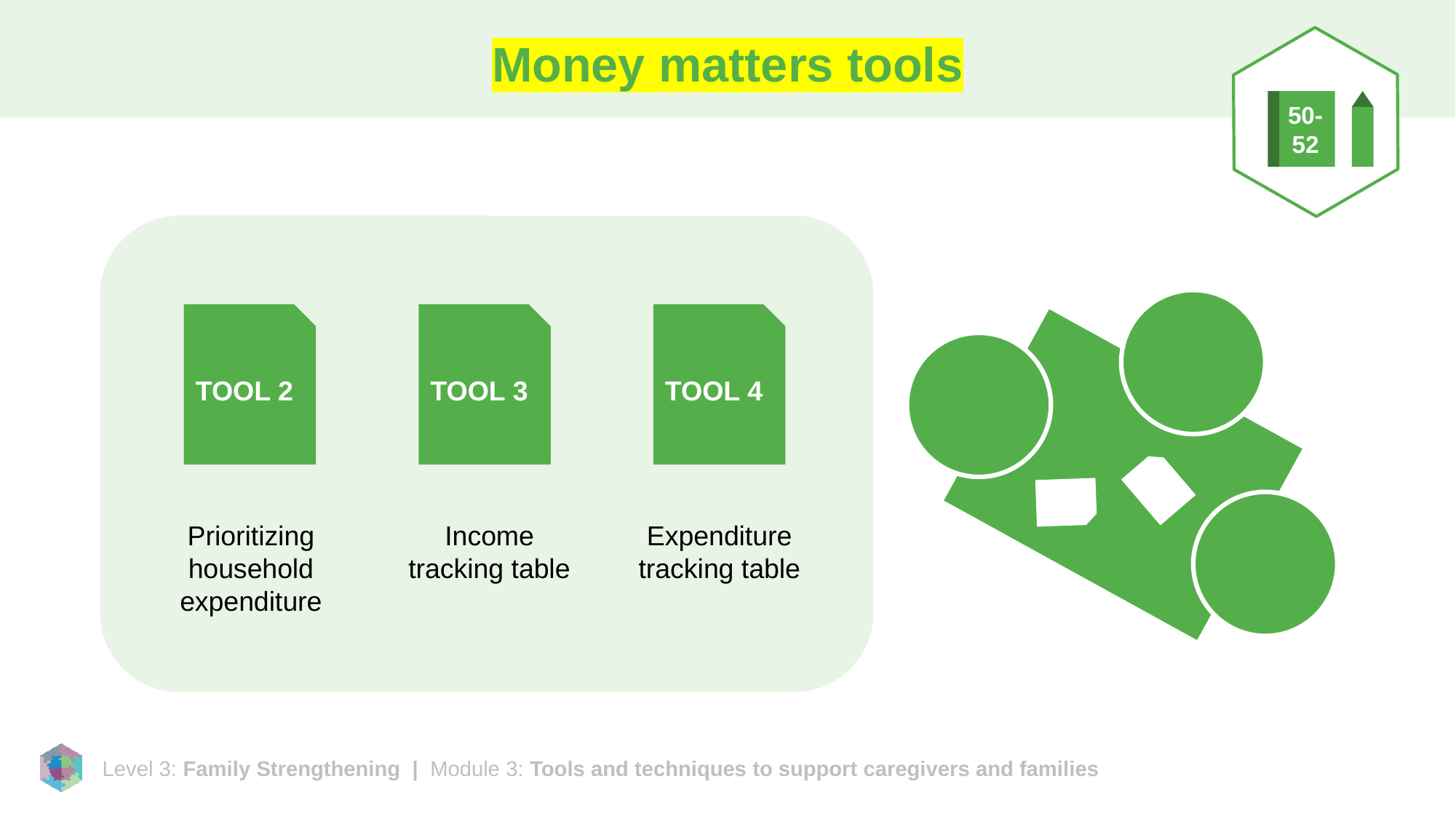

# Money matters tools

50-
52

TOOL 2
TOOL 3
TOOL 4
Prioritizing household expenditure
Income tracking table
Expenditure tracking table